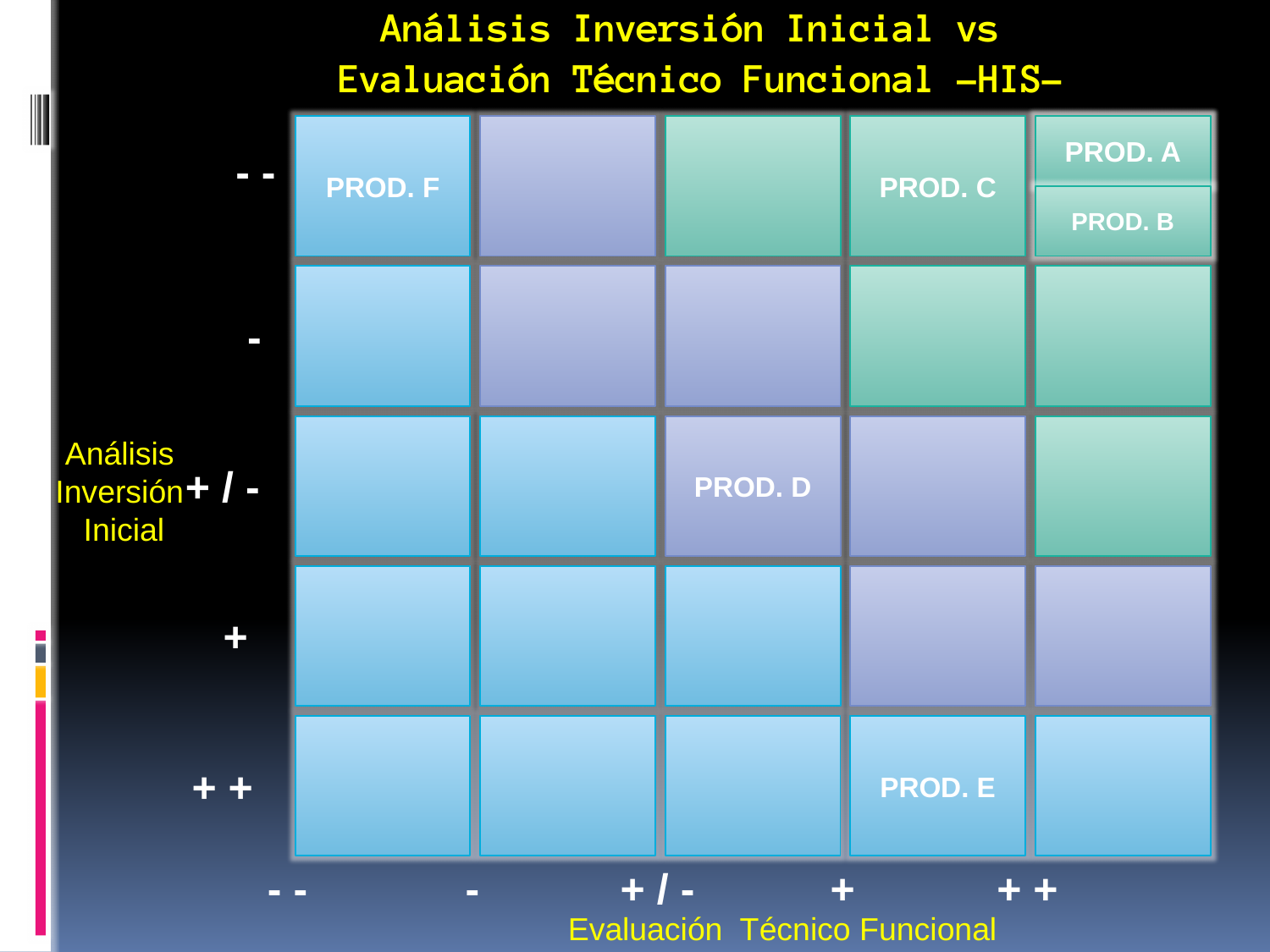

# Análisis Inversión Inicial vs Evaluación Técnico Funcional –HIS-
PROD. F

PROD. C

PROD. A
- -
PROD. B

-

PROD. D

Análisis  Inversión  Inicial
+ / -

+

PROD. E

+ +
- -
-
+ / -
+
+ +
Evaluación  Técnico Funcional